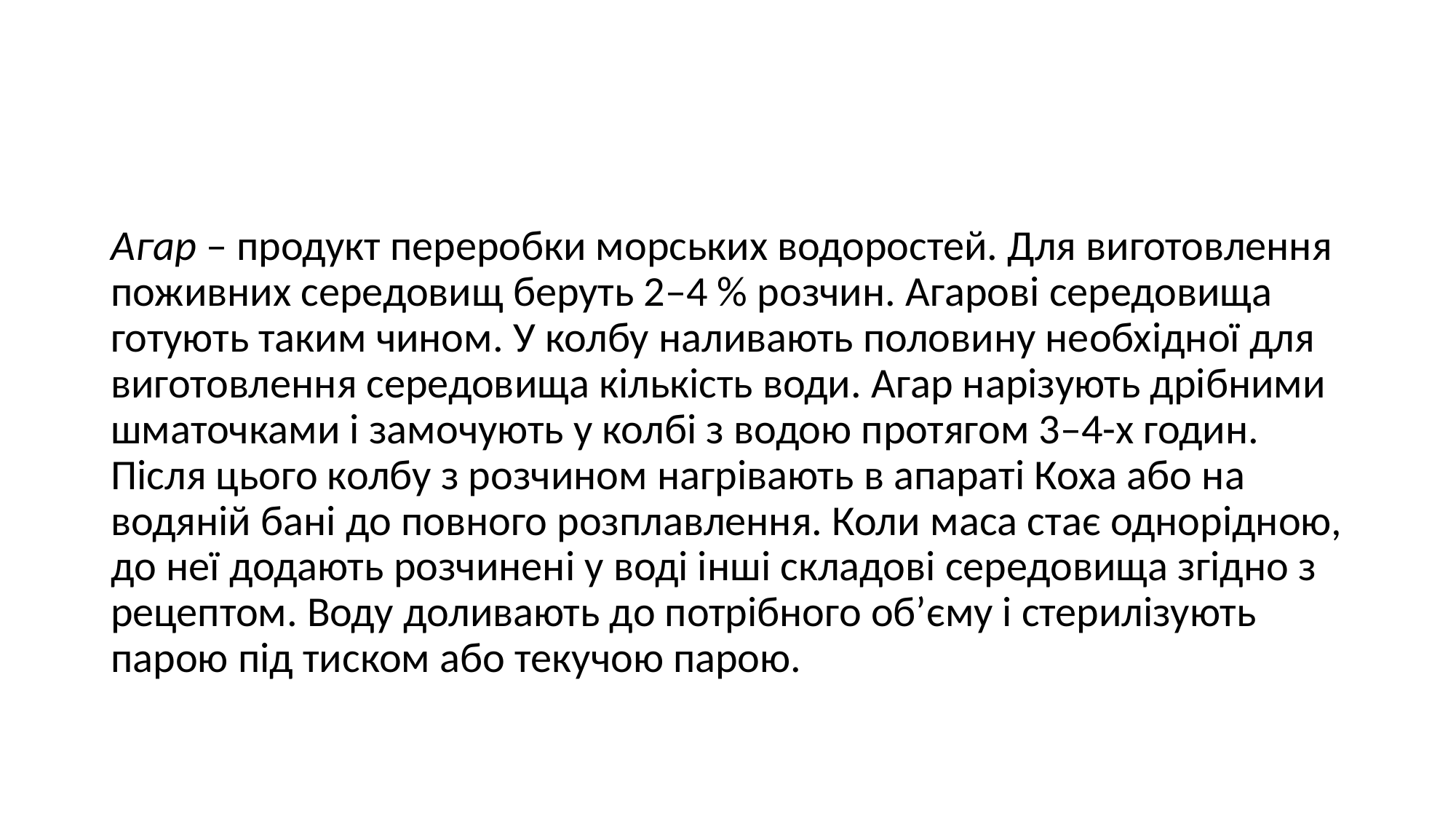

#
Агар – продукт переробки морських водоростей. Для виготовлення поживних середовищ беруть 2–4 % розчин. Агарові середовища готують таким чином. У колбу наливають половину необхідної для виготовлення середовища кількість води. Агар нарізують дрібними шматочками і замочують у колбі з водою протягом 3–4-х годин. Після цього колбу з розчином нагрівають в апараті Коха або на водяній бані до повного розплавлення. Коли маса стає однорідною, до неї додають розчинені у воді інші складові середовища згідно з рецептом. Воду доливають до потрібного об’єму і стерилізують парою під тиском або текучою парою.